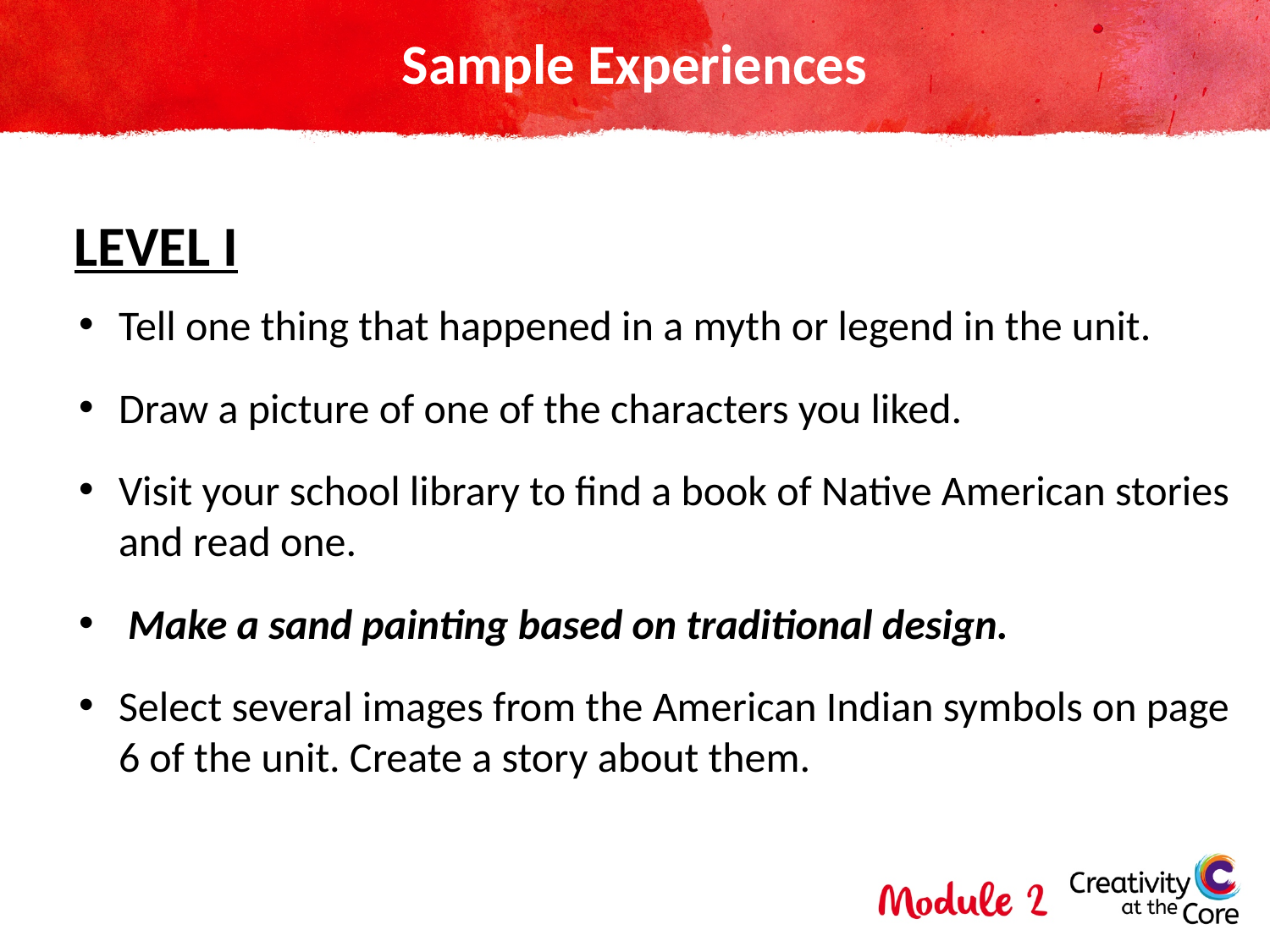

# Sample Experiences

    LEVEL I
Tell one thing that happened in a myth or legend in the unit.
Draw a picture of one of the characters you liked.
Visit your school library to find a book of Native American stories and read one.
 Make a sand painting based on traditional design.
Select several images from the American Indian symbols on page 6 of the unit. Create a story about them.